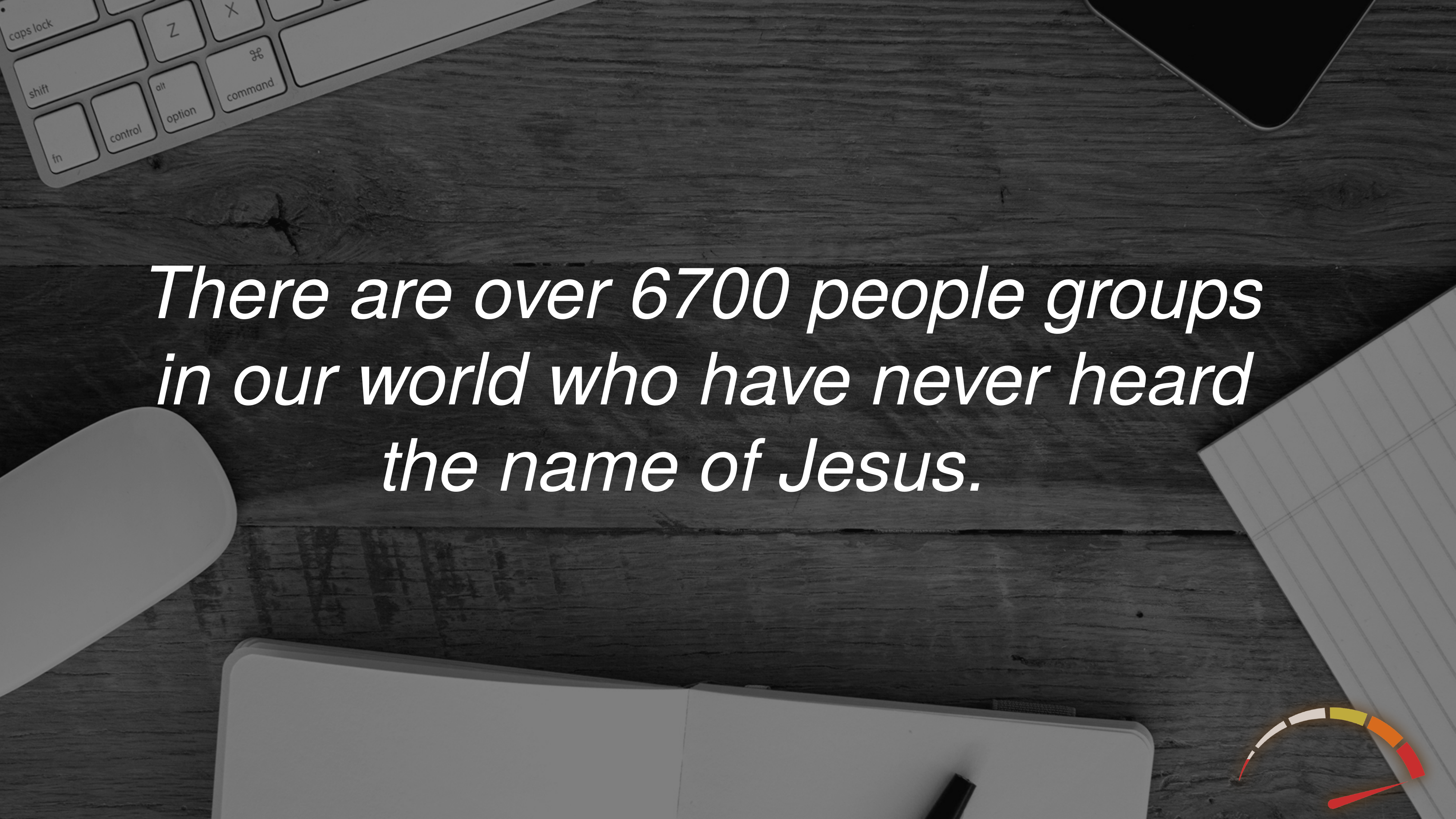

There are over 6700 people groups in our world who have never heard the name of Jesus.